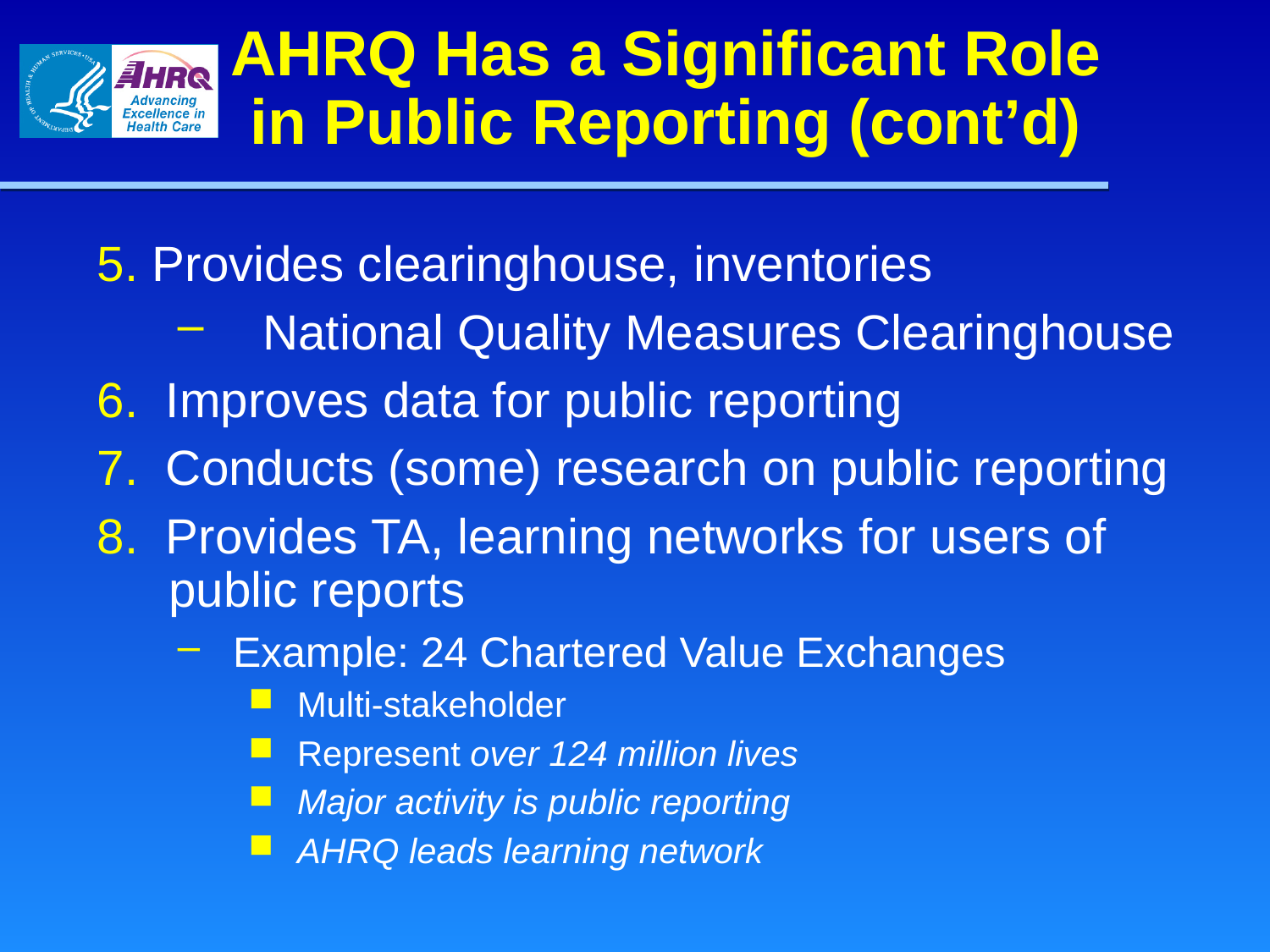

# AHRQ Has a Significant Role in Public Reporting (cont’d)
5. Provides clearinghouse, inventories
 National Quality Measures Clearinghouse
6.  Improves data for public reporting
7.  Conducts (some) research on public reporting
8.  Provides TA, learning networks for users of public reports
Example: 24 Chartered Value Exchanges
Multi-stakeholder
Represent over 124 million lives
Major activity is public reporting
AHRQ leads learning network